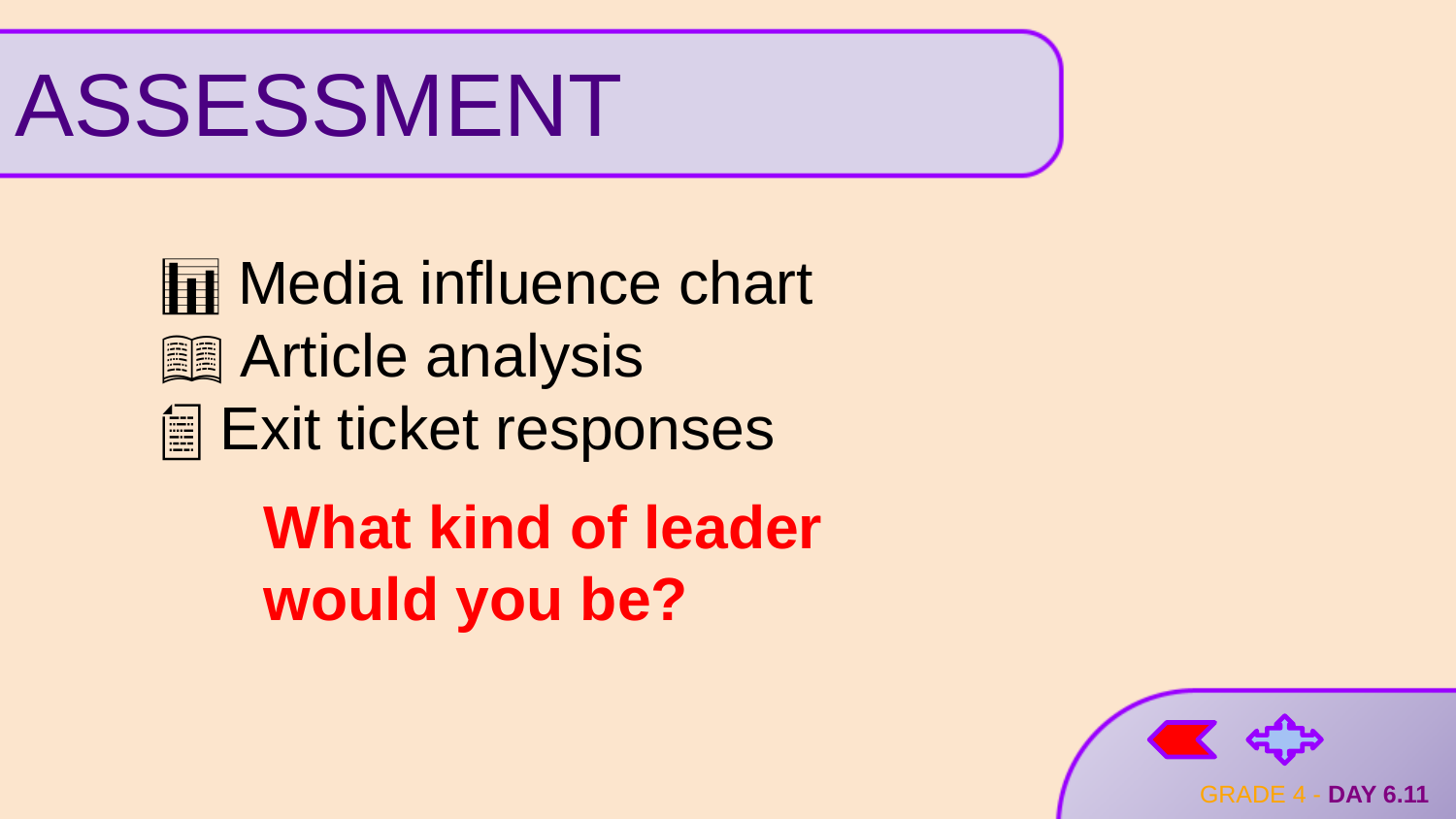

# ASSESSMENT

📊 Media influence chart
📖 Article analysis
📄 Exit ticket responses
What kind of leader
would you be?

GRADE 4 - DAY 6.11